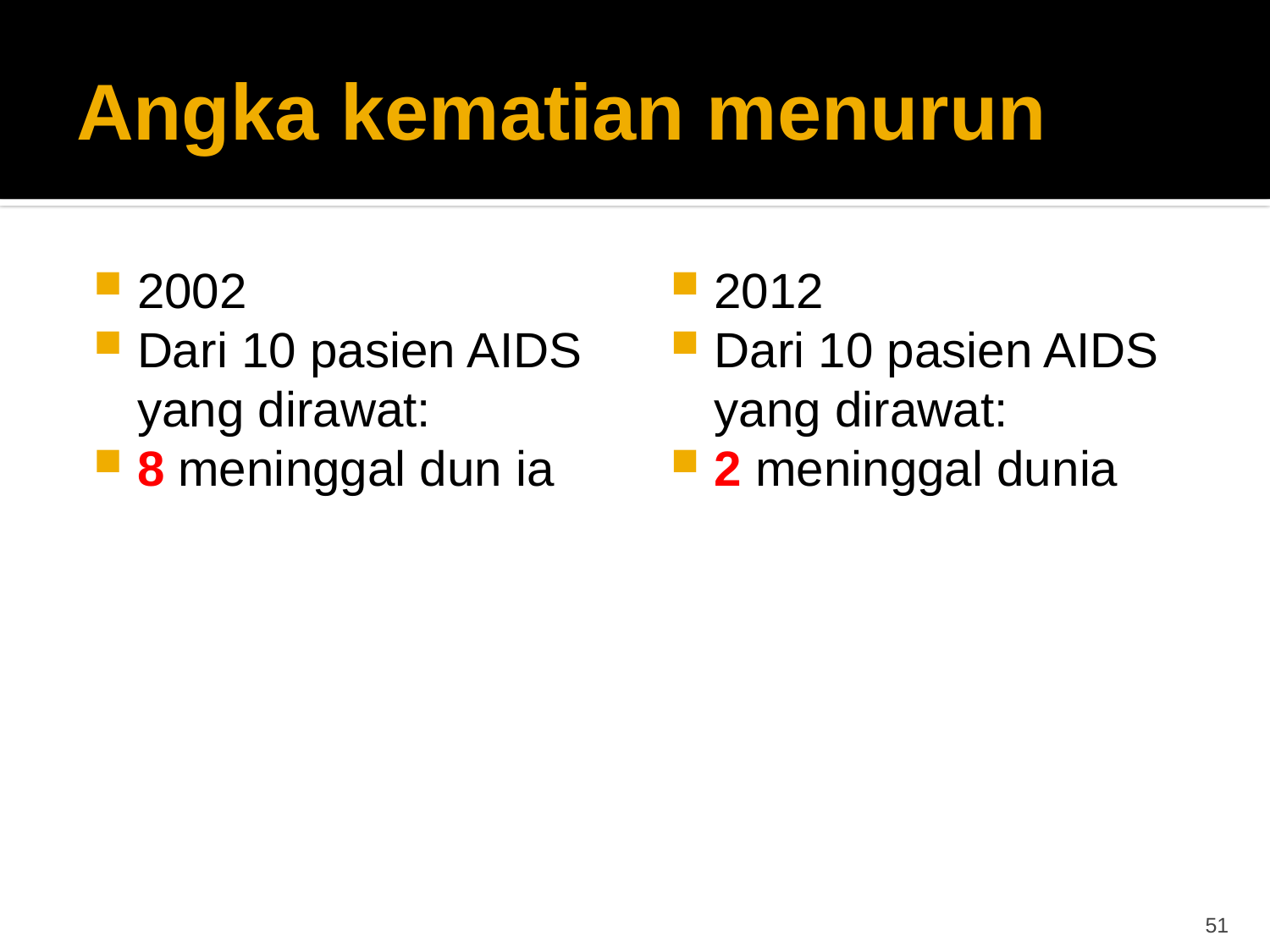

# Angka kematian menurun
2002
Dari 10 pasien AIDS yang dirawat:
8 meninggal dun ia
2012
Dari 10 pasien AIDS yang dirawat:
2 meninggal dunia
51